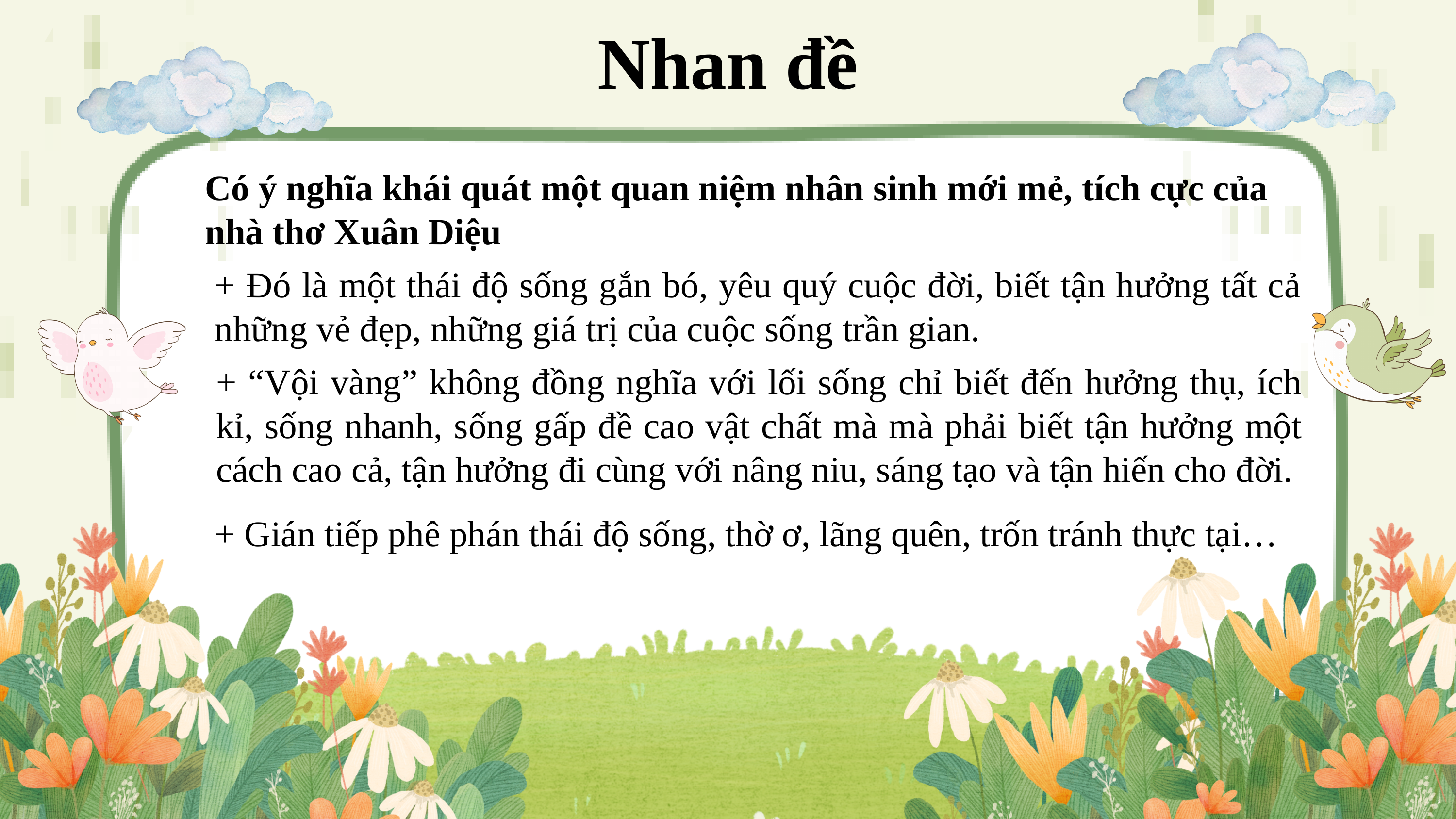

Nhan đề

Có ý nghĩa khái quát một quan niệm nhân sinh mới mẻ, tích cực của nhà thơ Xuân Diệu
+ Đó là một thái độ sống gắn bó, yêu quý cuộc đời, biết tận hưởng tất cả những vẻ đẹp, những giá trị của cuộc sống trần gian.

+ “Vội vàng” không đồng nghĩa với lối sống chỉ biết đến hưởng thụ, ích kỉ, sống nhanh, sống gấp đề cao vật chất mà mà phải biết tận hưởng một cách cao cả, tận hưởng đi cùng với nâng niu, sáng tạo và tận hiến cho đời.
+ Gián tiếp phê phán thái độ sống, thờ ơ, lãng quên, trốn tránh thực tại…